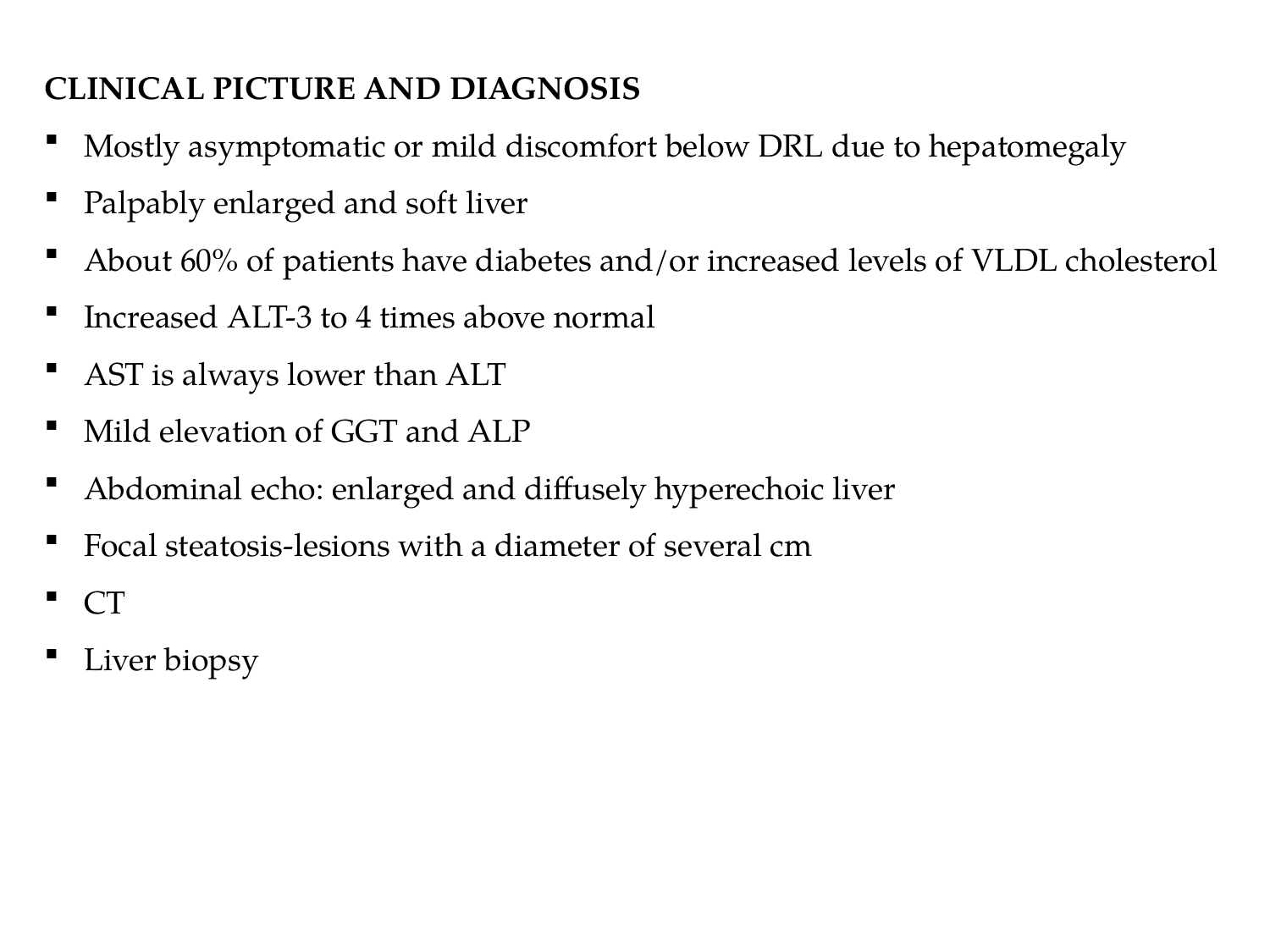

CLINICAL PICTURE AND DIAGNOSIS
Mostly asymptomatic or mild discomfort below DRL due to hepatomegaly
Palpably enlarged and soft liver
About 60% of patients have diabetes and/or increased levels of VLDL cholesterol
Increased ALT-3 to 4 times above normal
AST is always lower than ALT
Mild elevation of GGT and ALP
Abdominal echo: enlarged and diffusely hyperechoic liver
Focal steatosis-lesions with a diameter of several cm
CT
Liver biopsy